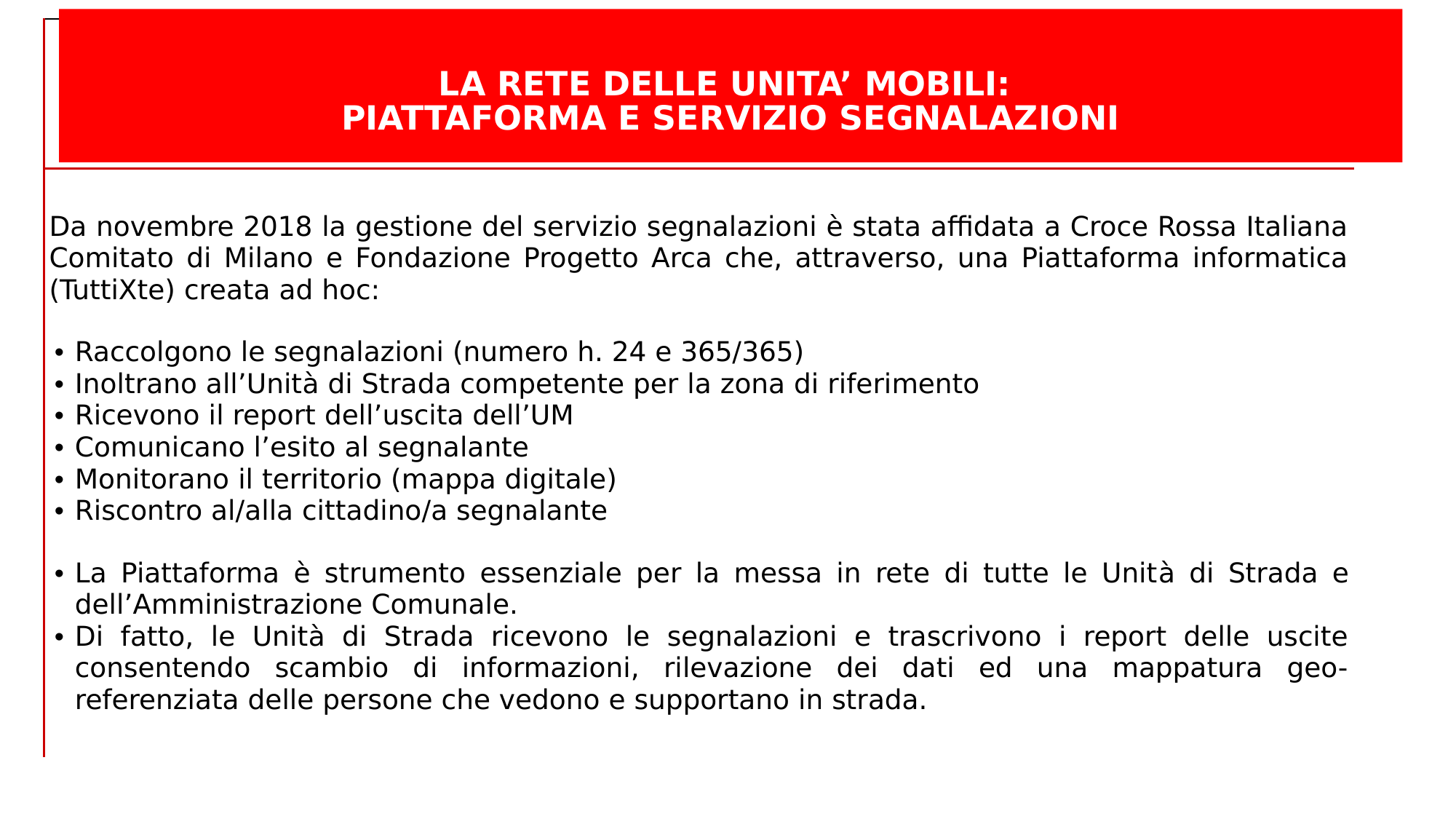

# LA RETE DELLE UNITA’ MOBILI: PIATTAFORMA E SERVIZIO SEGNALAZIONI
| © Comune di Milano |
| --- |
| Da novembre 2018 la gestione del servizio segnalazioni è stata affidata a Croce Rossa Italiana Comitato di Milano e Fondazione Progetto Arca che, attraverso, una Piattaforma informatica (TuttiXte) creata ad hoc: Raccolgono le segnalazioni (numero h. 24 e 365/365) Inoltrano all’Unità di Strada competente per la zona di riferimento Ricevono il report dell’uscita dell’UM Comunicano l’esito al segnalante Monitorano il territorio (mappa digitale) Riscontro al/alla cittadino/a segnalante La Piattaforma è strumento essenziale per la messa in rete di tutte le Unità di Strada e dell’Amministrazione Comunale. Di fatto, le Unità di Strada ricevono le segnalazioni e trascrivono i report delle uscite consentendo scambio di informazioni, rilevazione dei dati ed una mappatura geo- referenziata delle persone che vedono e supportano in strada. |